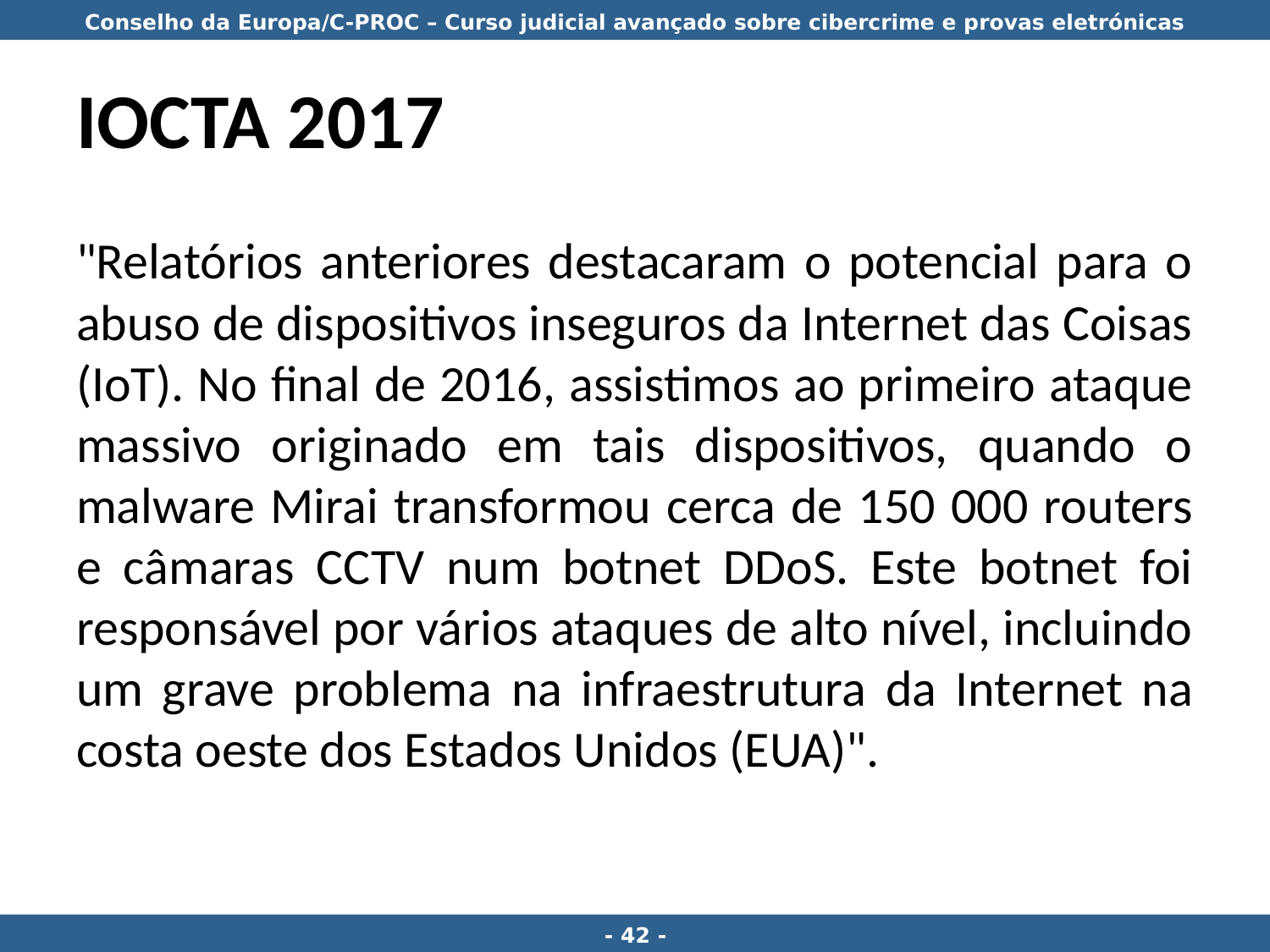

# IOCTA 2017
"Relatórios anteriores destacaram o potencial para o abuso de dispositivos inseguros da Internet das Coisas (IoT). No final de 2016, assistimos ao primeiro ataque massivo originado em tais dispositivos, quando o malware Mirai transformou cerca de 150 000 routers e câmaras CCTV num botnet DDoS. Este botnet foi responsável por vários ataques de alto nível, incluindo um grave problema na infraestrutura da Internet na costa oeste dos Estados Unidos (EUA)".